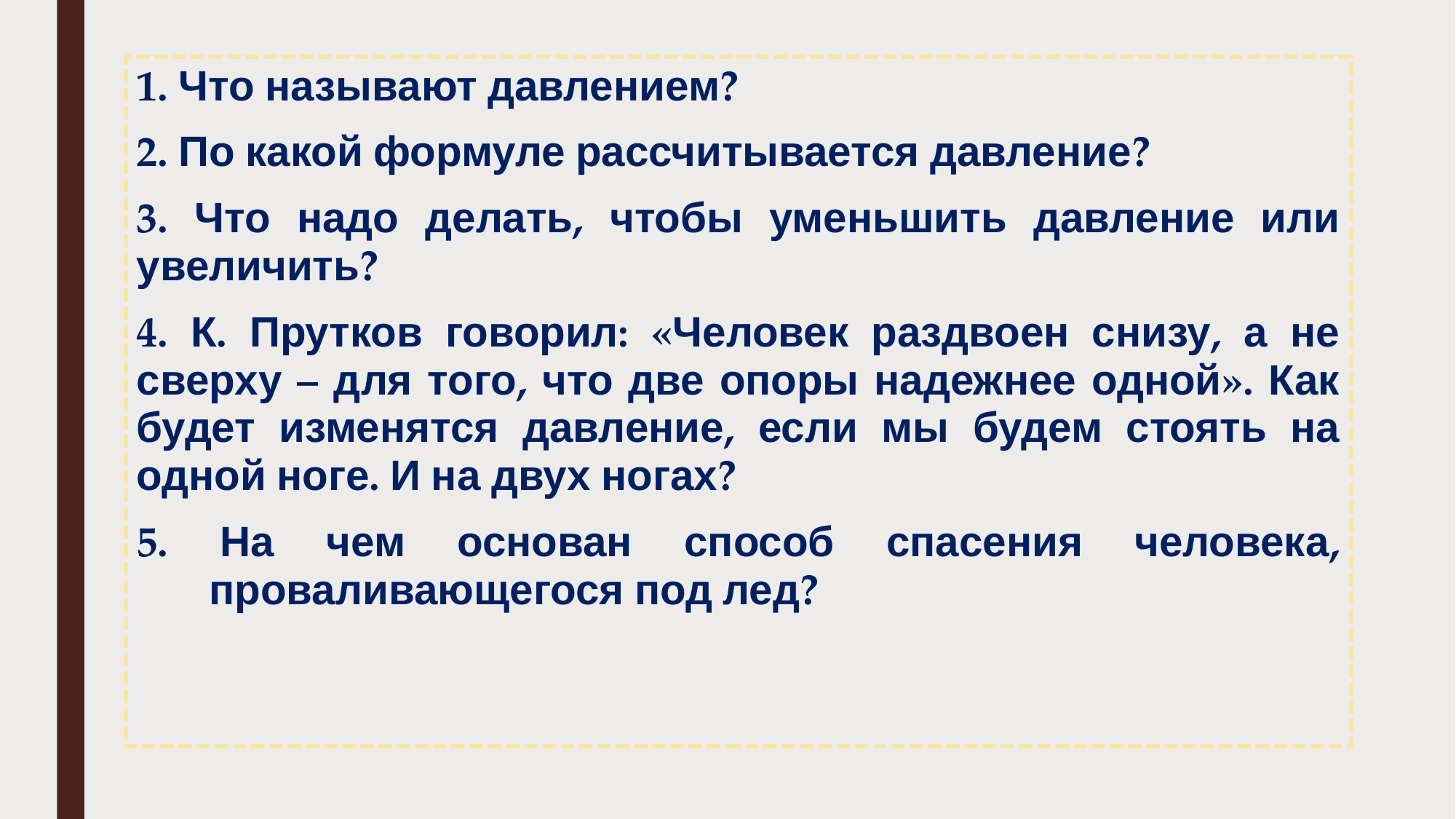

1. Что называют давлением?
2. По какой формуле рассчитывается давление?
3. Что надо делать, чтобы уменьшить давление или увеличить?
4. К. Прутков говорил: «Человек раздвоен снизу, а не сверху – для того, что две опоры надежнее одной». Как будет изменятся давление, если мы будем стоять на одной ноге. И на двух ногах?
5. На чем основан способ спасения человека, проваливающегося под лед?
#